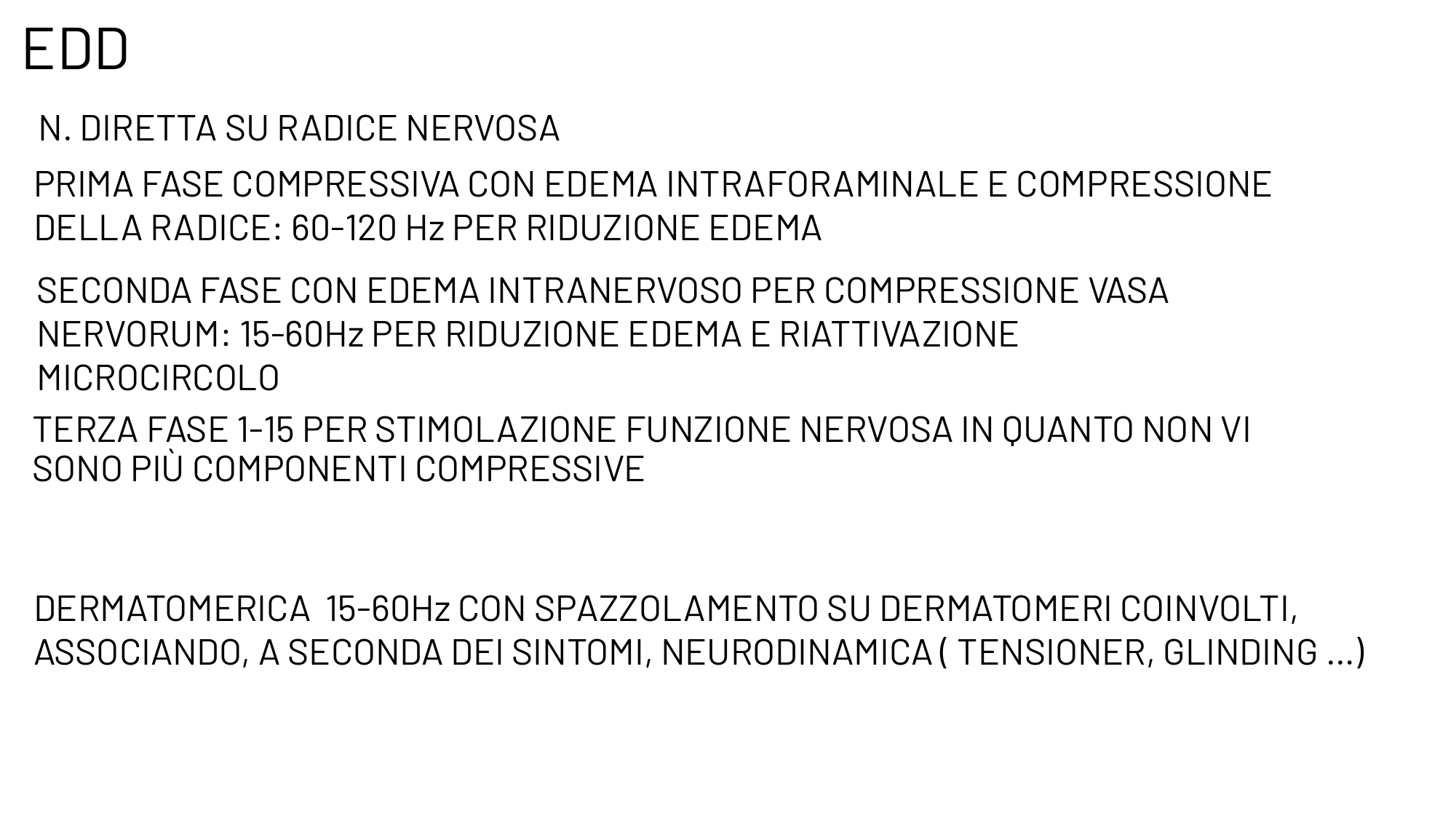

# EDD
N. DIRETTA SU RADICE NERVOSA
PRIMA FASE COMPRESSIVA CON EDEMA INTRAFORAMINALE E COMPRESSIONE DELLA RADICE: 60-120 Hz PER RIDUZIONE EDEMA
SECONDA FASE CON EDEMA INTRANERVOSO PER COMPRESSIONE VASA NERVORUM: 15-60Hz PER RIDUZIONE EDEMA E RIATTIVAZIONE MICROCIRCOLO
TERZA FASE 1-15 PER STIMOLAZIONE FUNZIONE NERVOSA IN QUANTO NON VI SONO PIÙ COMPONENTI COMPRESSIVE
DERMATOMERICA  15-60Hz CON SPAZZOLAMENTO SU DERMATOMERI COINVOLTI, ASSOCIANDO, A SECONDA DEI SINTOMI, NEURODINAMICA ( TENSIONER, GLINDING …)